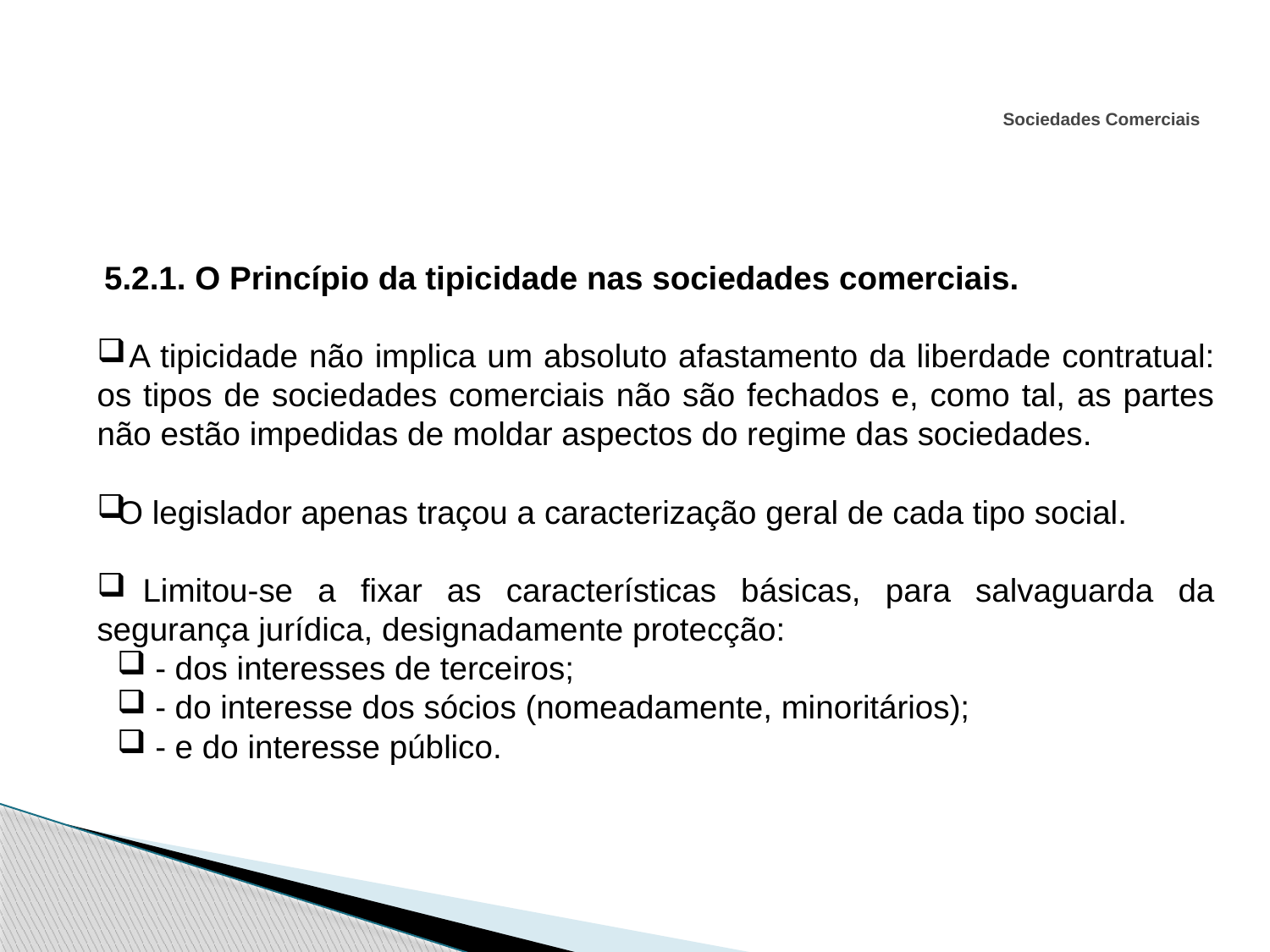

# Sociedades Comerciais

 5.2.1. O Princípio da tipicidade nas sociedades comerciais.

 A tipicidade não implica um absoluto afastamento da liberdade contratual: os tipos de sociedades comerciais não são fechados e, como tal, as partes não estão impedidas de moldar aspectos do regime das sociedades.

O legislador apenas traçou a caracterização geral de cada tipo social.

 Limitou-se a fixar as características básicas, para salvaguarda da segurança jurídica, designadamente protecção:
- dos interesses de terceiros;
- do interesse dos sócios (nomeadamente, minoritários);
- e do interesse público.